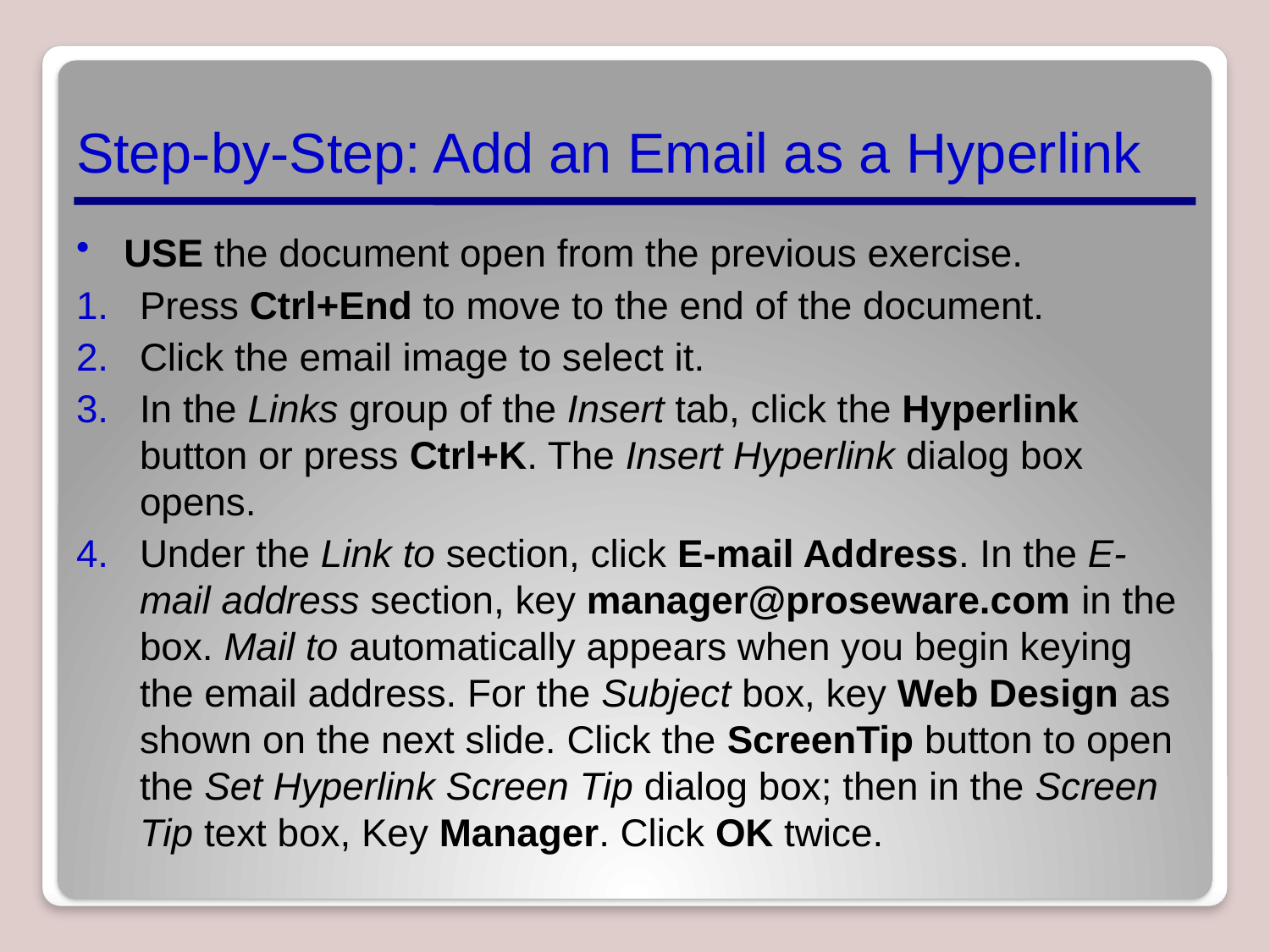

# Step-by-Step: Add an Email as a Hyperlink
USE the document open from the previous exercise.
Press Ctrl+End to move to the end of the document.
Click the email image to select it.
In the Links group of the Insert tab, click the Hyperlink button or press Ctrl+K. The Insert Hyperlink dialog box opens.
Under the Link to section, click E-mail Address. In the E-mail address section, key manager@proseware.com in the box. Mail to automatically appears when you begin keying the email address. For the Subject box, key Web Design as shown on the next slide. Click the ScreenTip button to open the Set Hyperlink Screen Tip dialog box; then in the Screen Tip text box, Key Manager. Click OK twice.